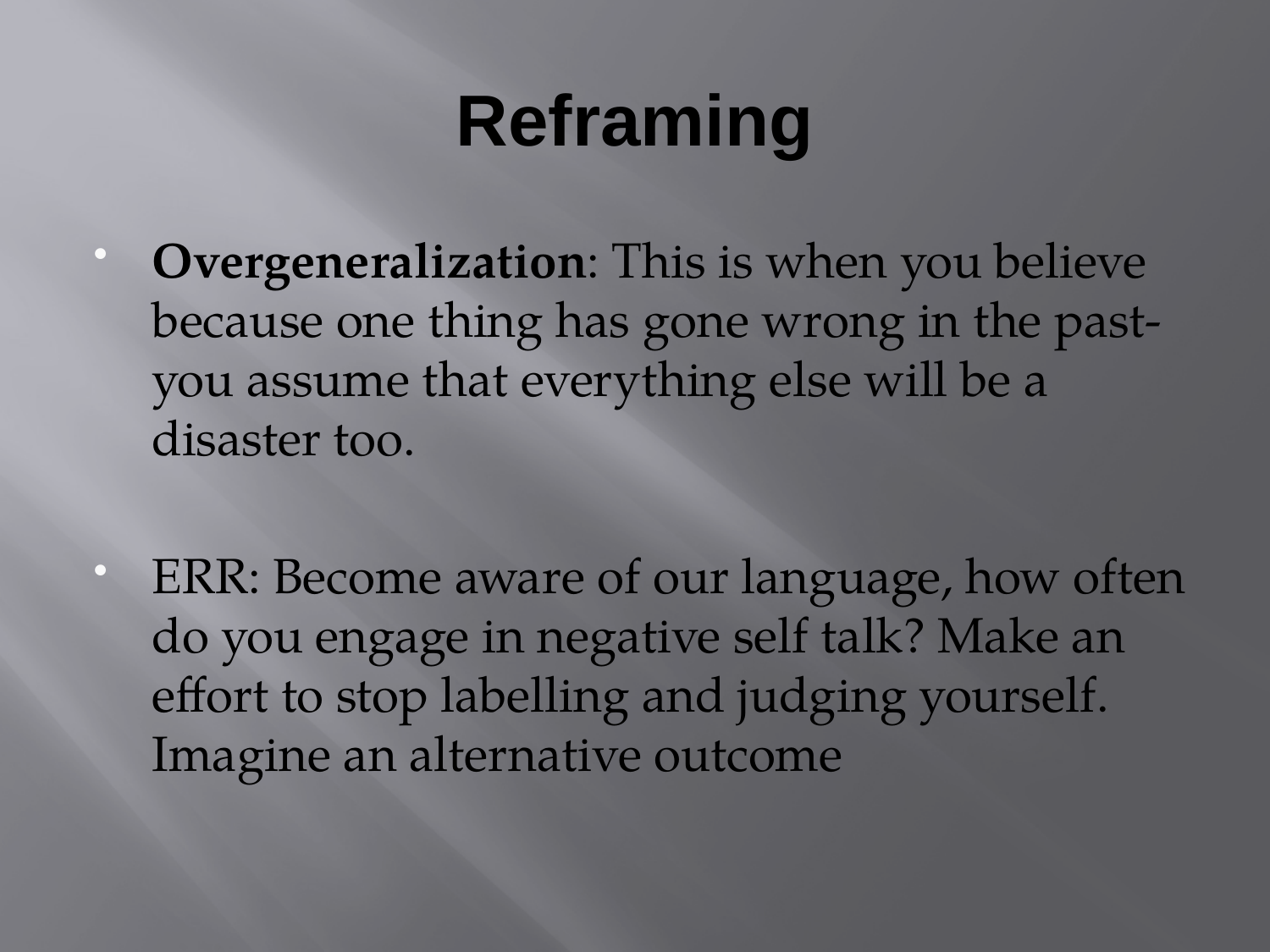

# Reframing
Overgeneralization: This is when you believe because one thing has gone wrong in the past- you assume that everything else will be a disaster too.

ERR: Become aware of our language, how often do you engage in negative self talk? Make an effort to stop labelling and judging yourself. Imagine an alternative outcome